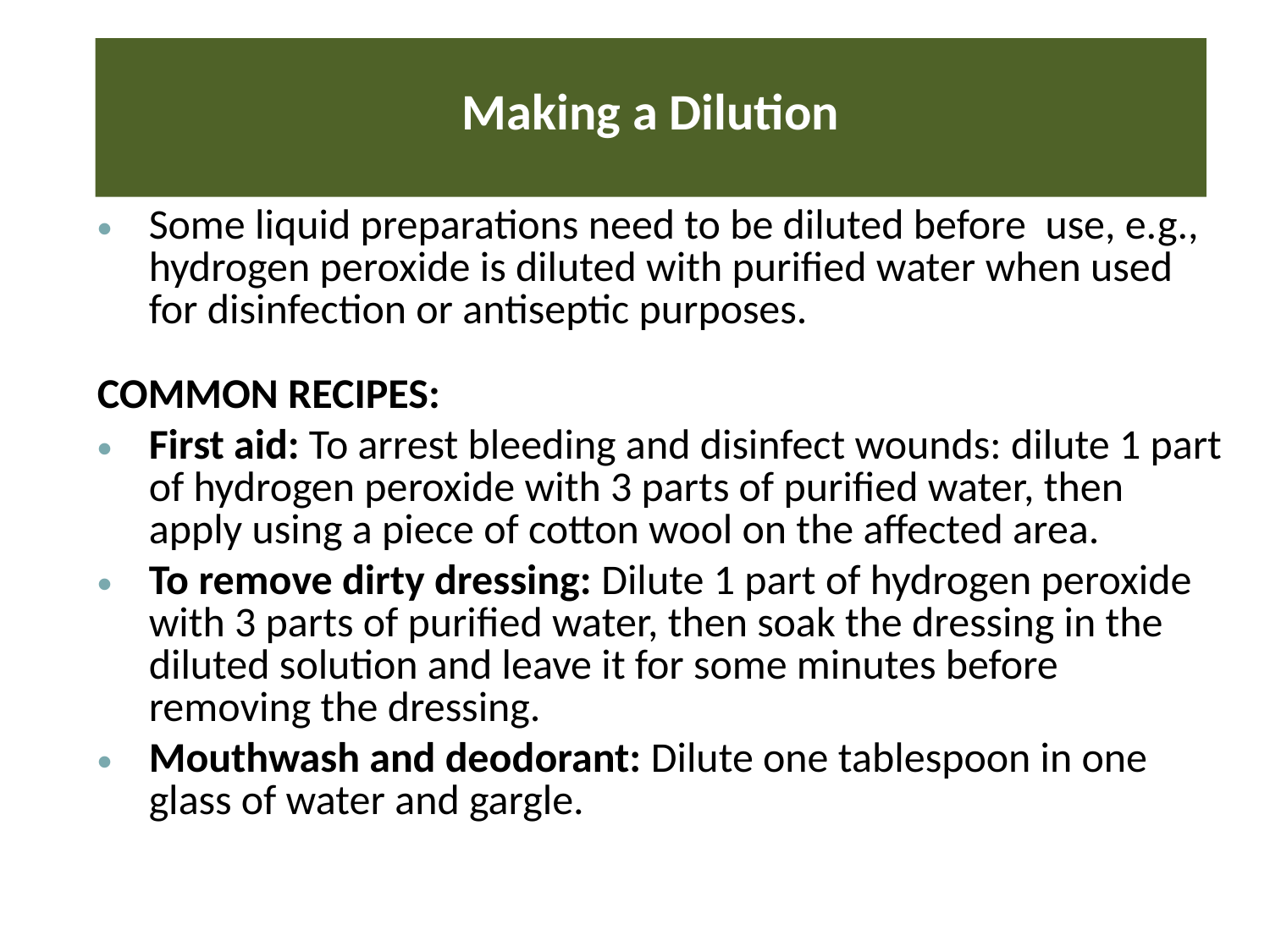

# Making a Dilution
Some liquid preparations need to be diluted before  use, e.g., hydrogen peroxide is diluted with purified water when used for disinfection or antiseptic purposes.
COMMON RECIPES:
First aid: To arrest bleeding and disinfect wounds: dilute 1 part of hydrogen peroxide with 3 parts of purified water, then apply using a piece of cotton wool on the affected area.
To remove dirty dressing: Dilute 1 part of hydrogen peroxide with 3 parts of purified water, then soak the dressing in the diluted solution and leave it for some minutes before removing the dressing.
Mouthwash and deodorant: Dilute one tablespoon in one glass of water and gargle.